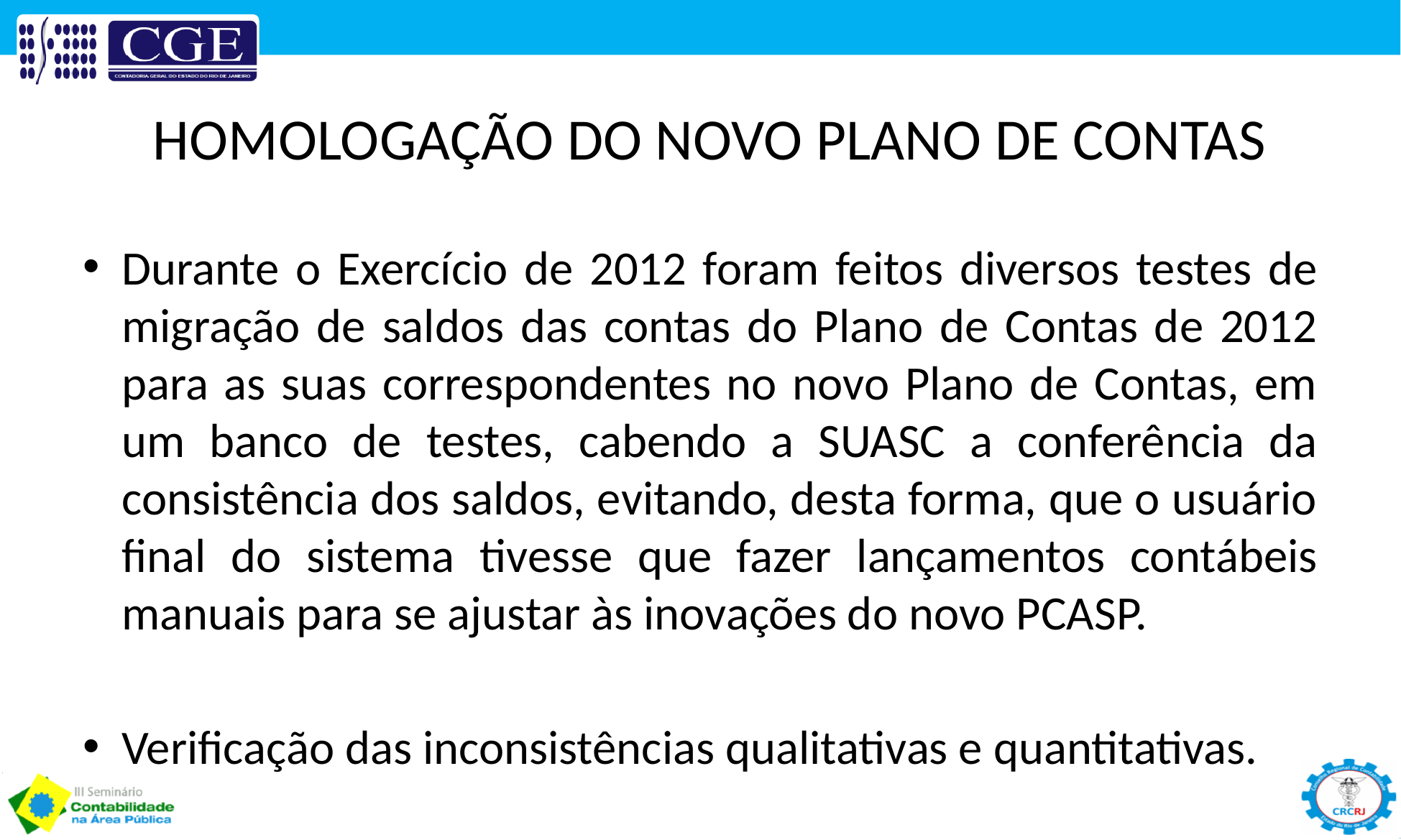

HOMOLOGAÇÃO DO NOVO PLANO DE CONTAS
Durante o Exercício de 2012 foram feitos diversos testes de migração de saldos das contas do Plano de Contas de 2012 para as suas correspondentes no novo Plano de Contas, em um banco de testes, cabendo a SUASC a conferência da consistência dos saldos, evitando, desta forma, que o usuário final do sistema tivesse que fazer lançamentos contábeis manuais para se ajustar às inovações do novo PCASP.

Verificação das inconsistências qualitativas e quantitativas.